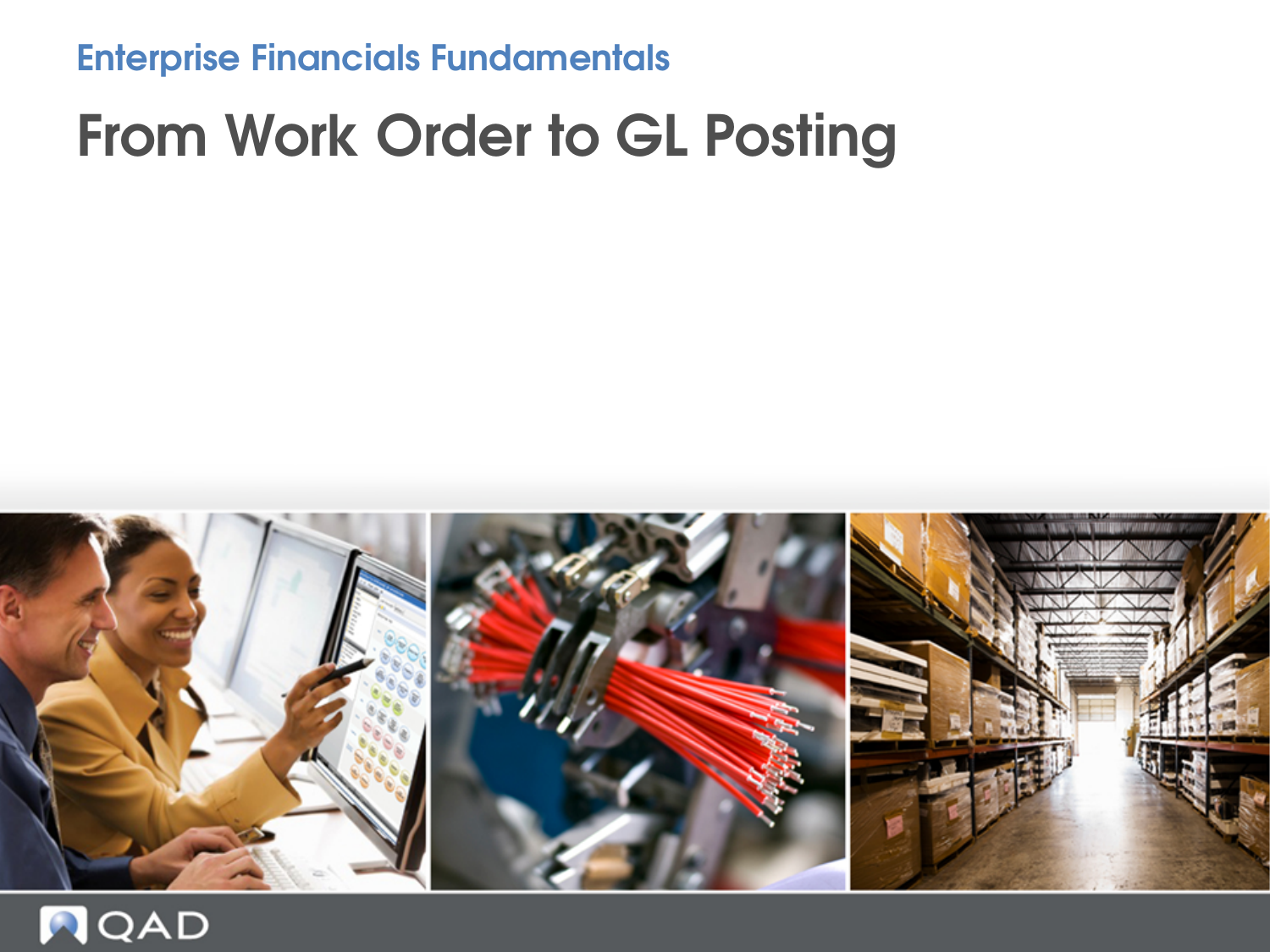

Enterprise Financials Fundamentals
# From Work Order to GL Posting